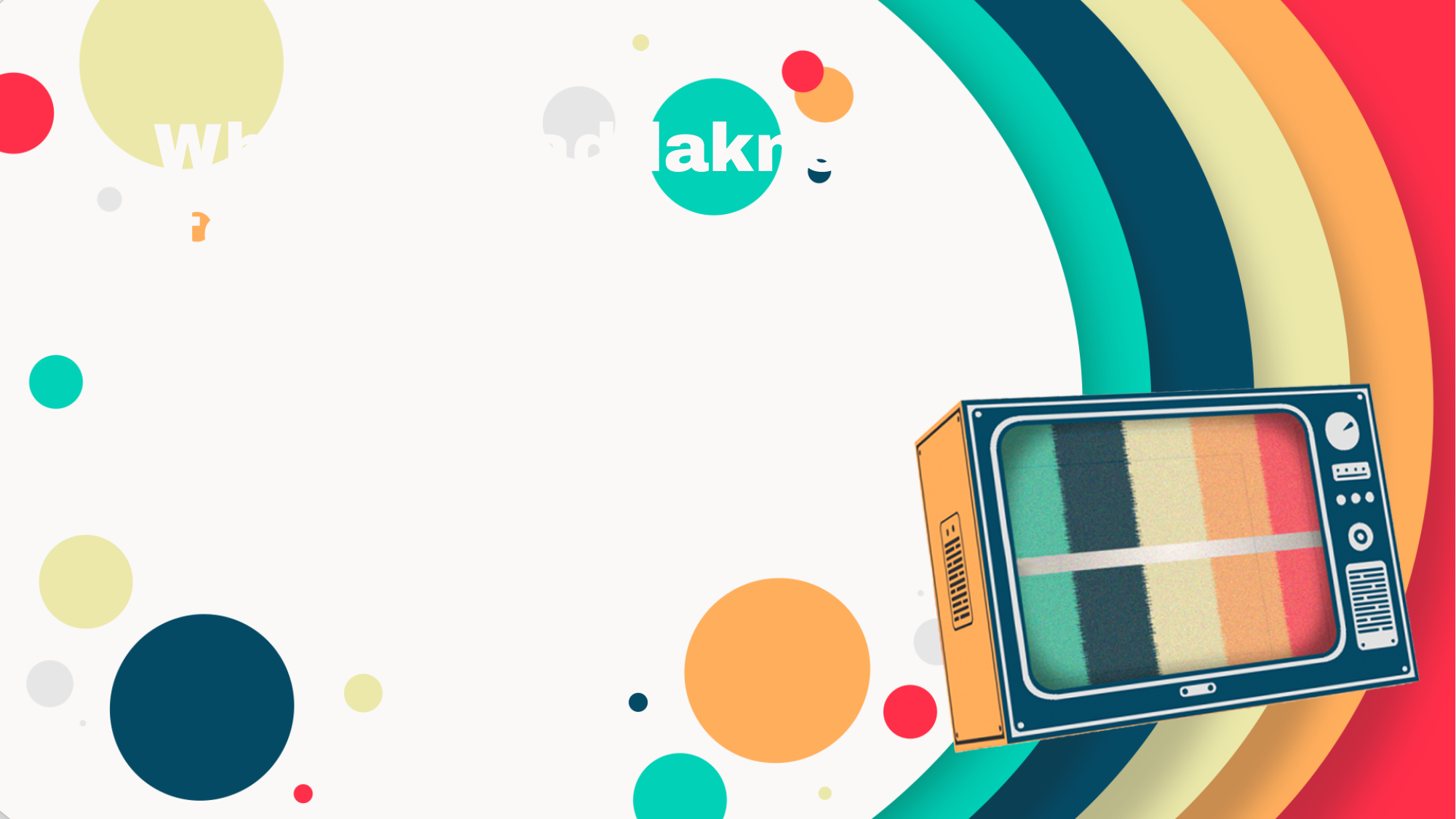

1. Whatchagaddaknow,
	today?
* “I Need Help!”
* “I Need The Holy
	Spirit To Help Me!”
* “The Holy Spirit Is
	Awesome!”